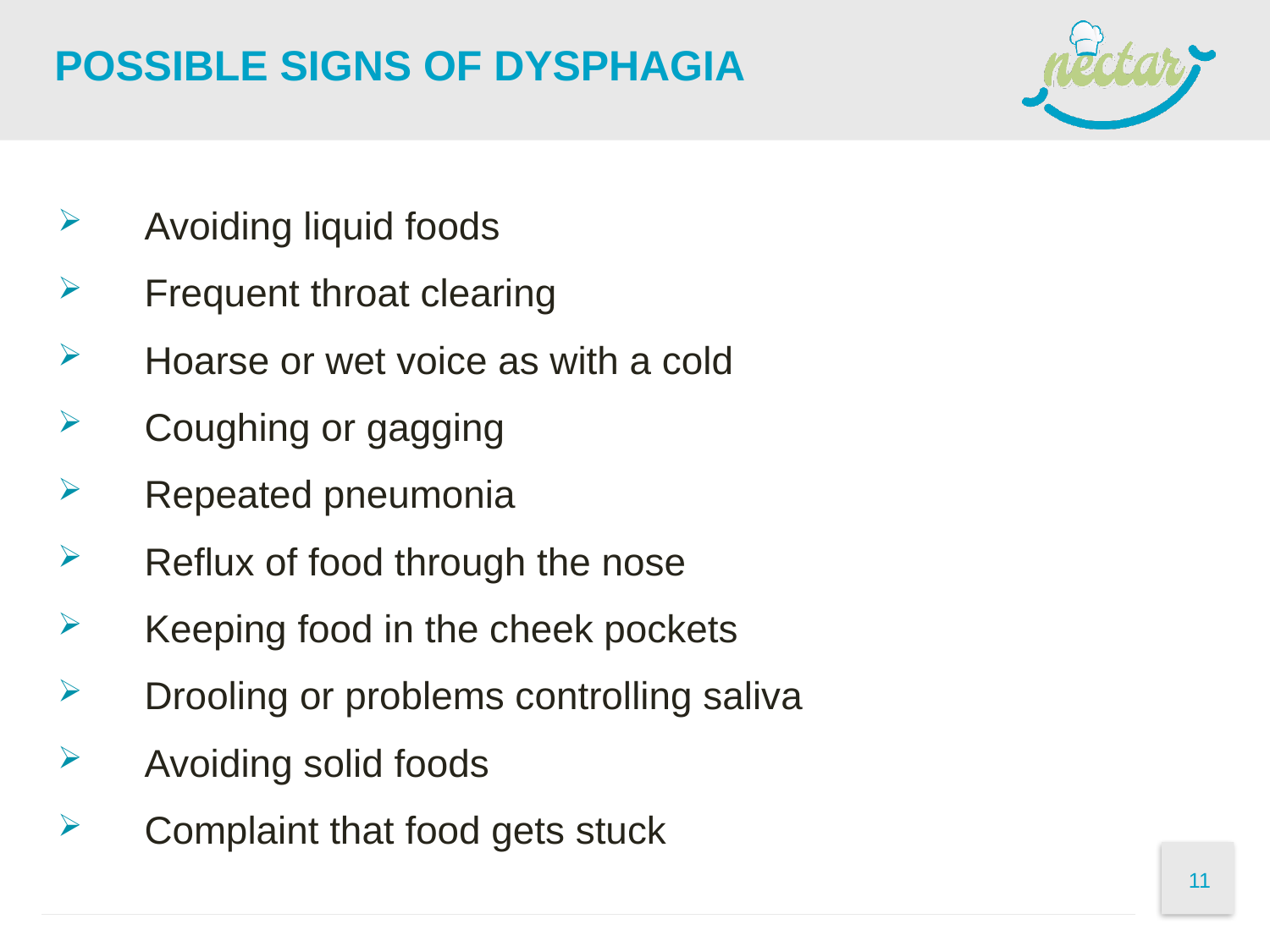

# Possible signs of dysphagia
Avoiding liquid foods
Frequent throat clearing
Hoarse or wet voice as with a cold
Coughing or gagging
Repeated pneumonia
Reflux of food through the nose
Keeping food in the cheek pockets
Drooling or problems controlling saliva
Avoiding solid foods
Complaint that food gets stuck